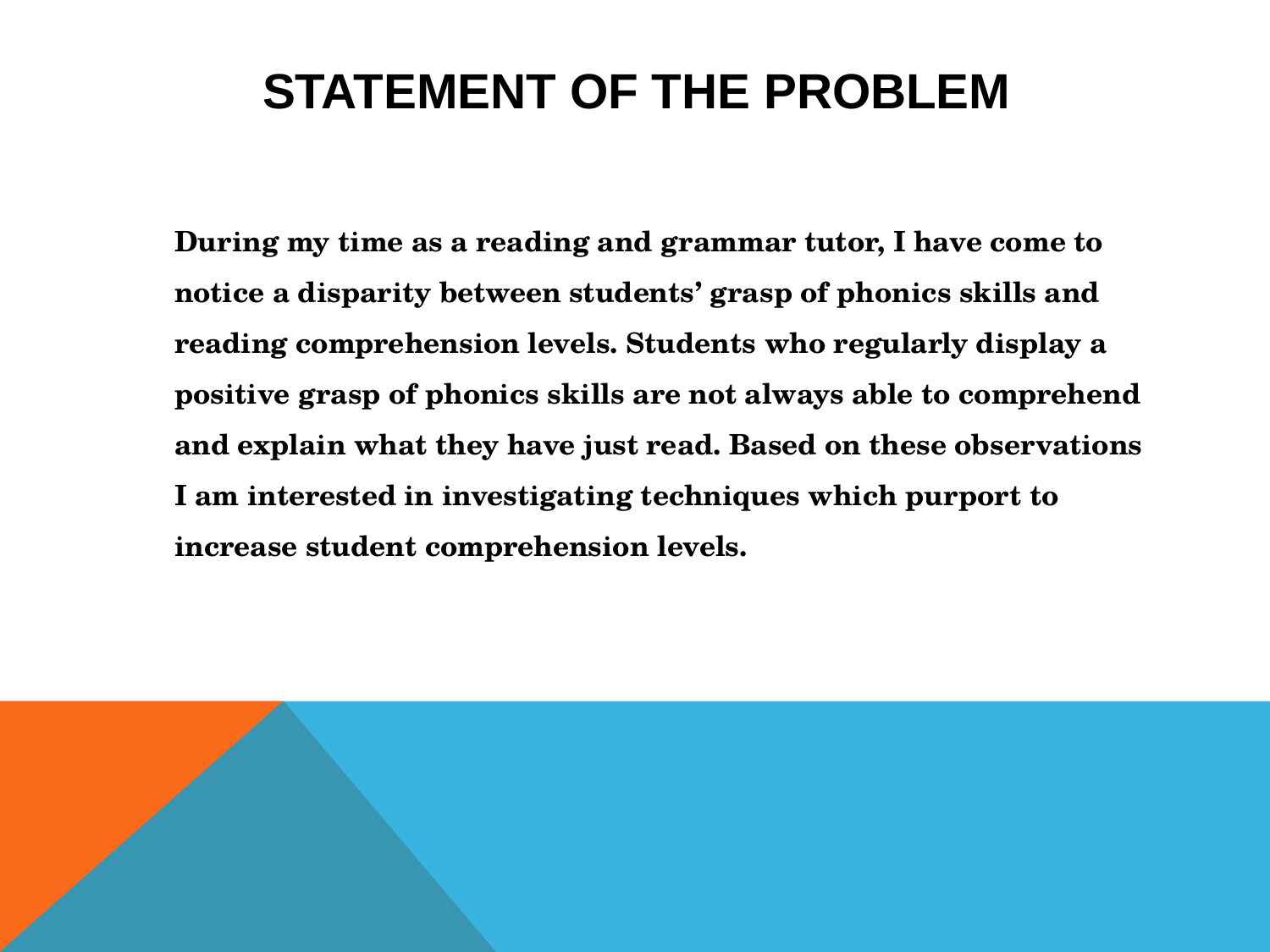

# Statement of the Problem

During my time as a reading and grammar tutor, I have come to notice a disparity between students’ grasp of phonics skills and reading comprehension levels. Students who regularly display a positive grasp of phonics skills are not always able to comprehend and explain what they have just read. Based on these observations I am interested in investigating techniques which purport to increase student comprehension levels.